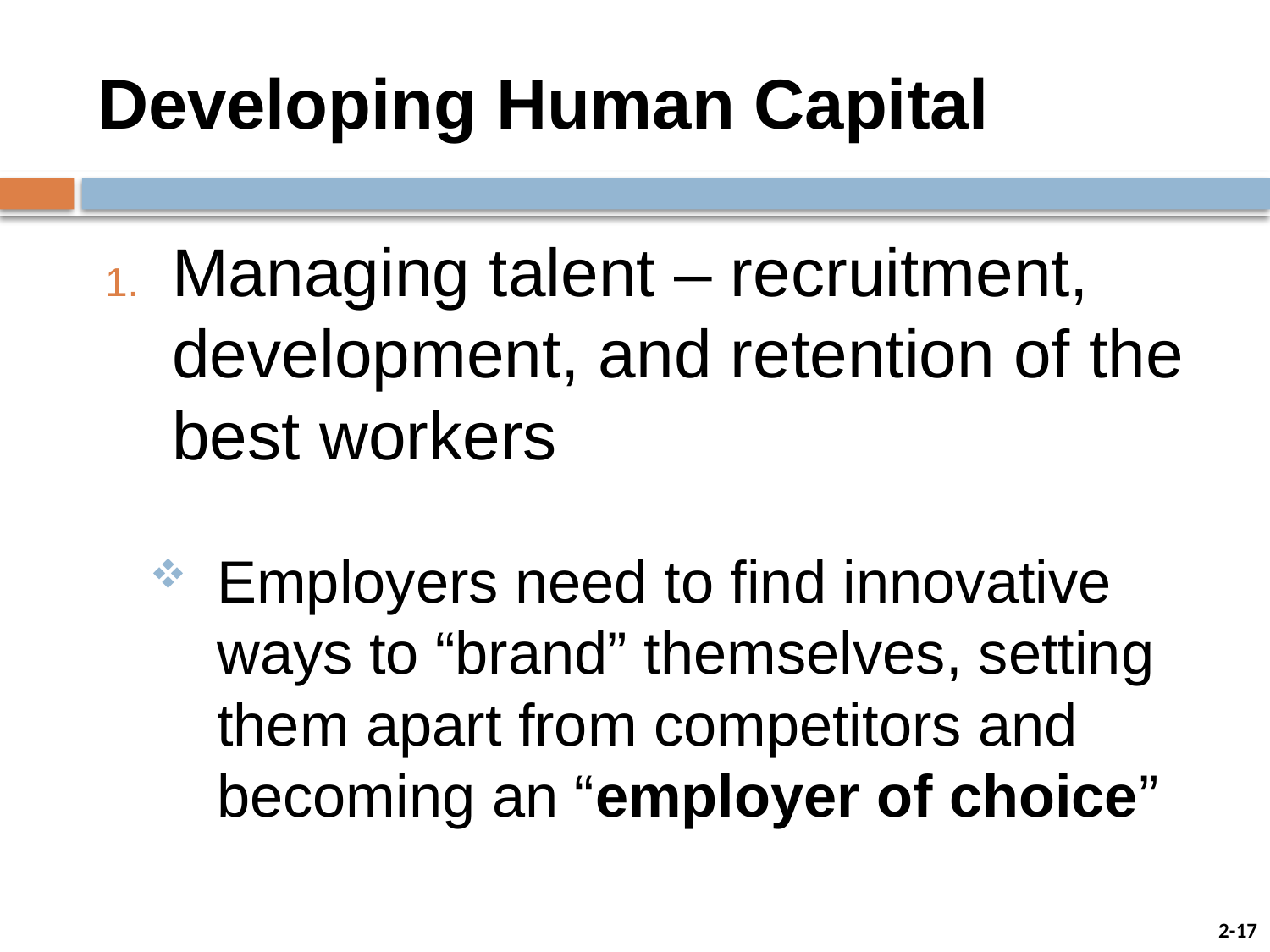

# Developing Human Capital
Managing talent – recruitment, development, and retention of the best workers

Employers need to find innovative ways to “brand” themselves, setting them apart from competitors and becoming an “employer of choice”